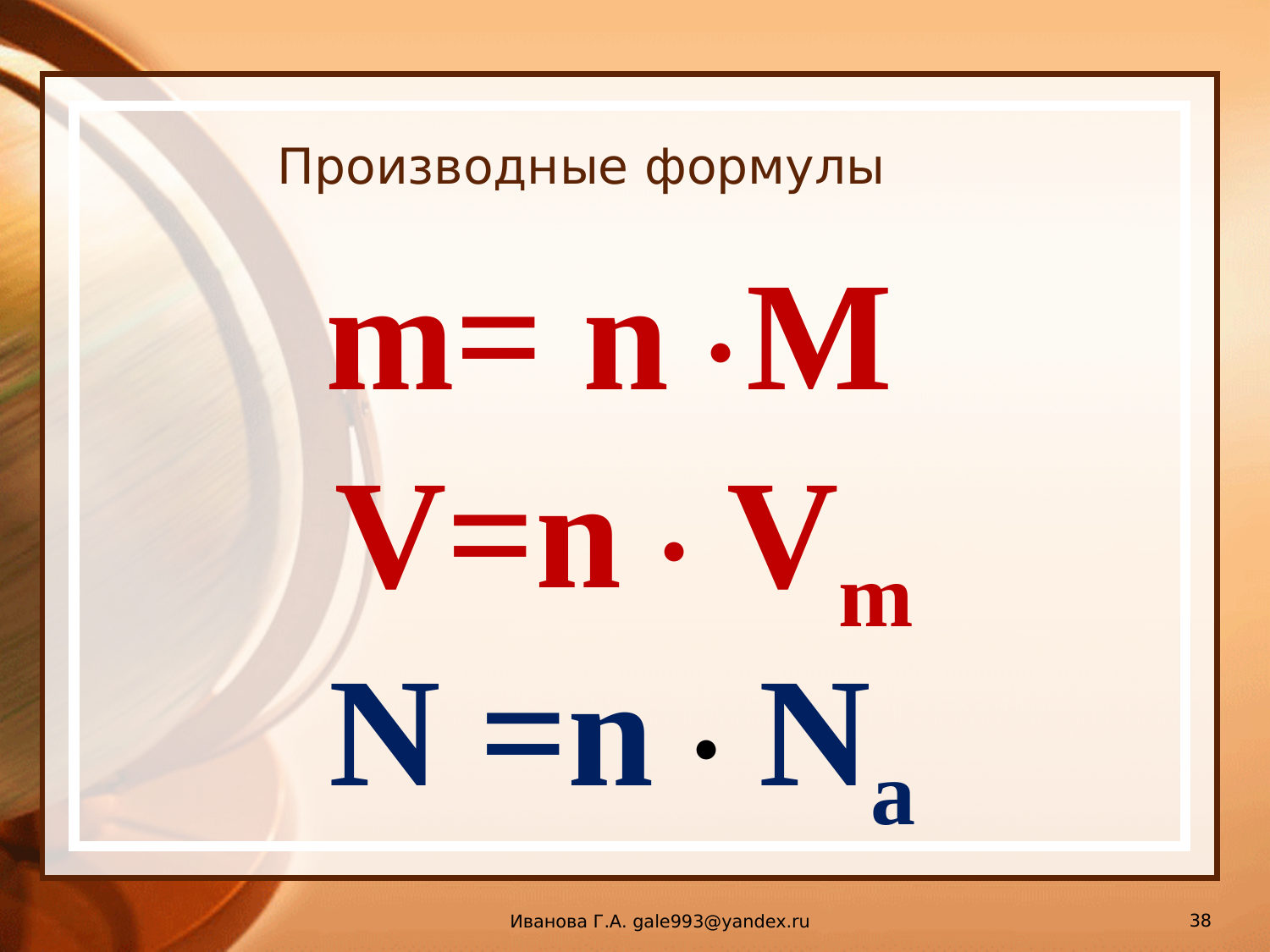

# Производные формулы
m= n ● М
V=n ● Vm
N =n ● Na
38
Иванова Г.А. gale993@yandex.ru